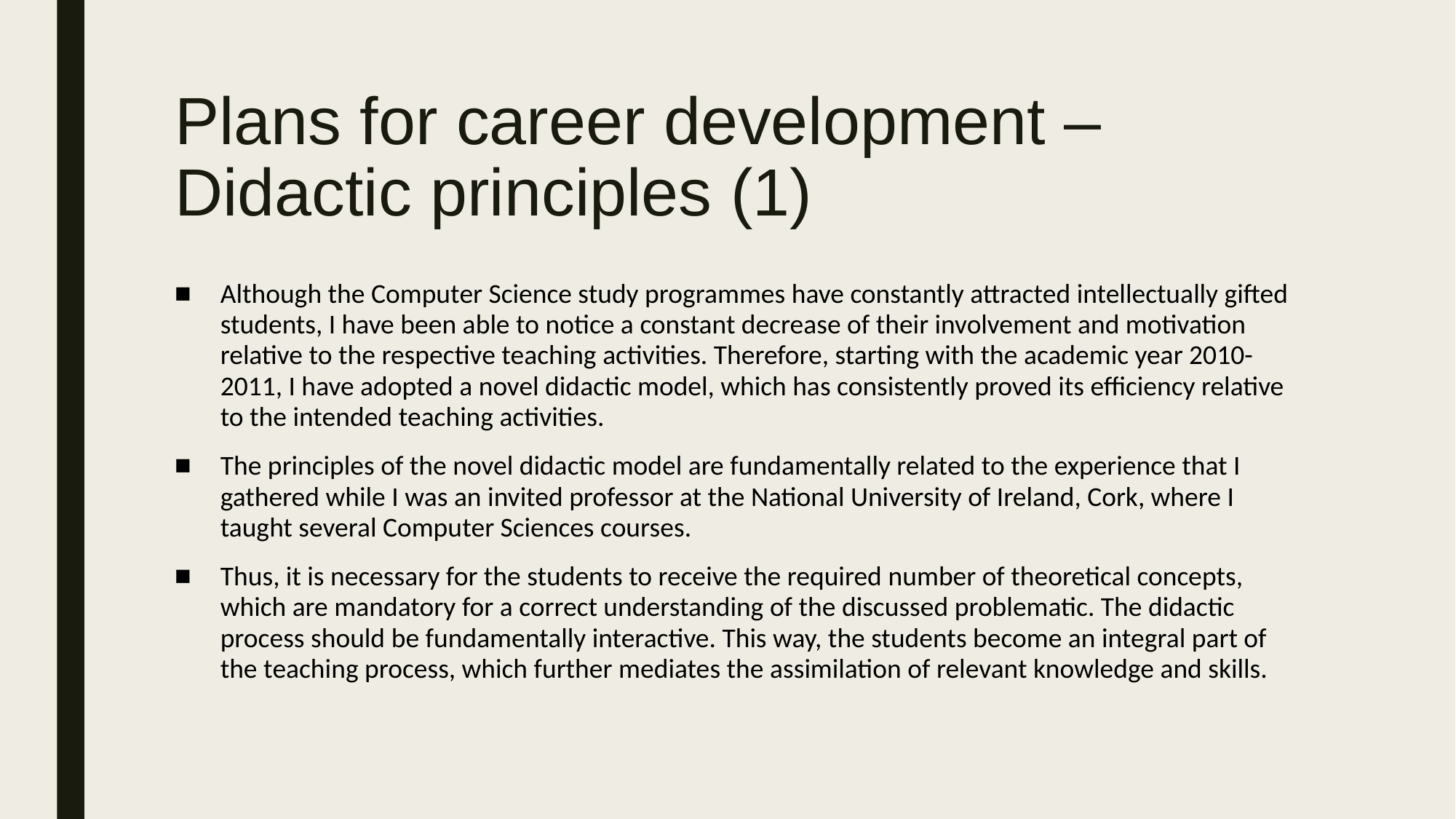

# Plans for career development – Didactic principles (1)
Although the Computer Science study programmes have constantly attracted intellectually gifted students, I have been able to notice a constant decrease of their involvement and motivation relative to the respective teaching activities. Therefore, starting with the academic year 2010-2011, I have adopted a novel didactic model, which has consistently proved its efficiency relative to the intended teaching activities.
The principles of the novel didactic model are fundamentally related to the experience that I gathered while I was an invited professor at the National University of Ireland, Cork, where I taught several Computer Sciences courses.
Thus, it is necessary for the students to receive the required number of theoretical concepts, which are mandatory for a correct understanding of the discussed problematic. The didactic process should be fundamentally interactive. This way, the students become an integral part of the teaching process, which further mediates the assimilation of relevant knowledge and skills.